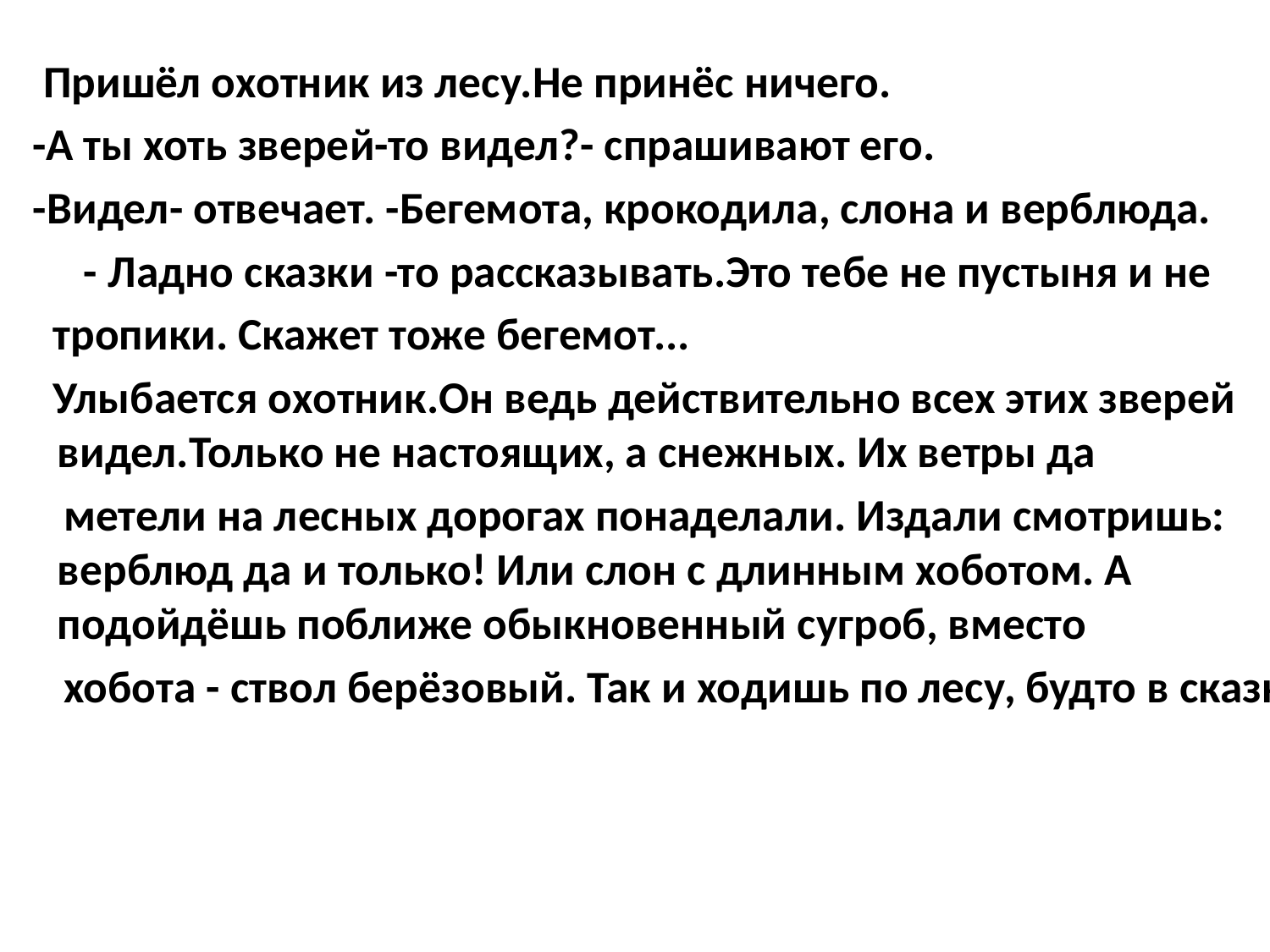

#
   Пришёл охотник из лесу.Не принёс ничего.
  -А ты хоть зверей-то видел?- спрашивают его.
  -Видел- отвечает. -Бегемота, крокодила, слона и верблюда.
       - Ладно сказки -то рассказывать.Это тебе не пустыня и не
    тропики. Скажет тоже бегемот...
    Улыбается охотник.Он ведь действительно всех этих зверей видел.Только не настоящих, а снежных. Их ветры да
     метели на лесных дорогах понаделали. Издали смотришь: верблюд да и только! Или слон с длинным хоботом. А подойдёшь поближе обыкновенный сугроб, вместо
     хобота - ствол берёзовый. Так и ходишь по лесу, будто в сказке.